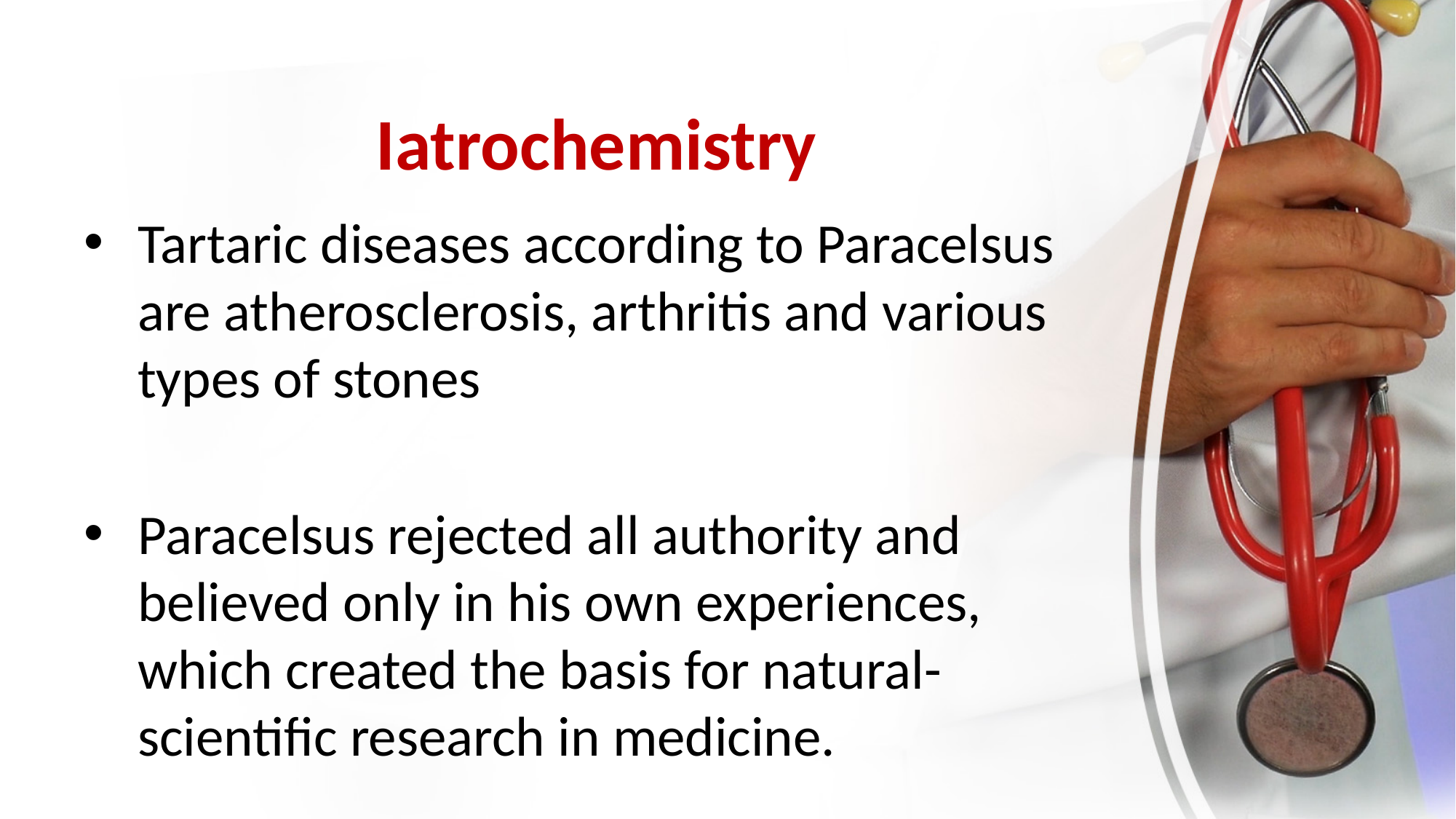

# Iatrochemistry
Tartaric diseases according to Paracelsus are atherosclerosis, arthritis and various types of stones

Paracelsus rejected all authority and believed only in his own experiences, which created the basis for natural-scientific research in medicine.